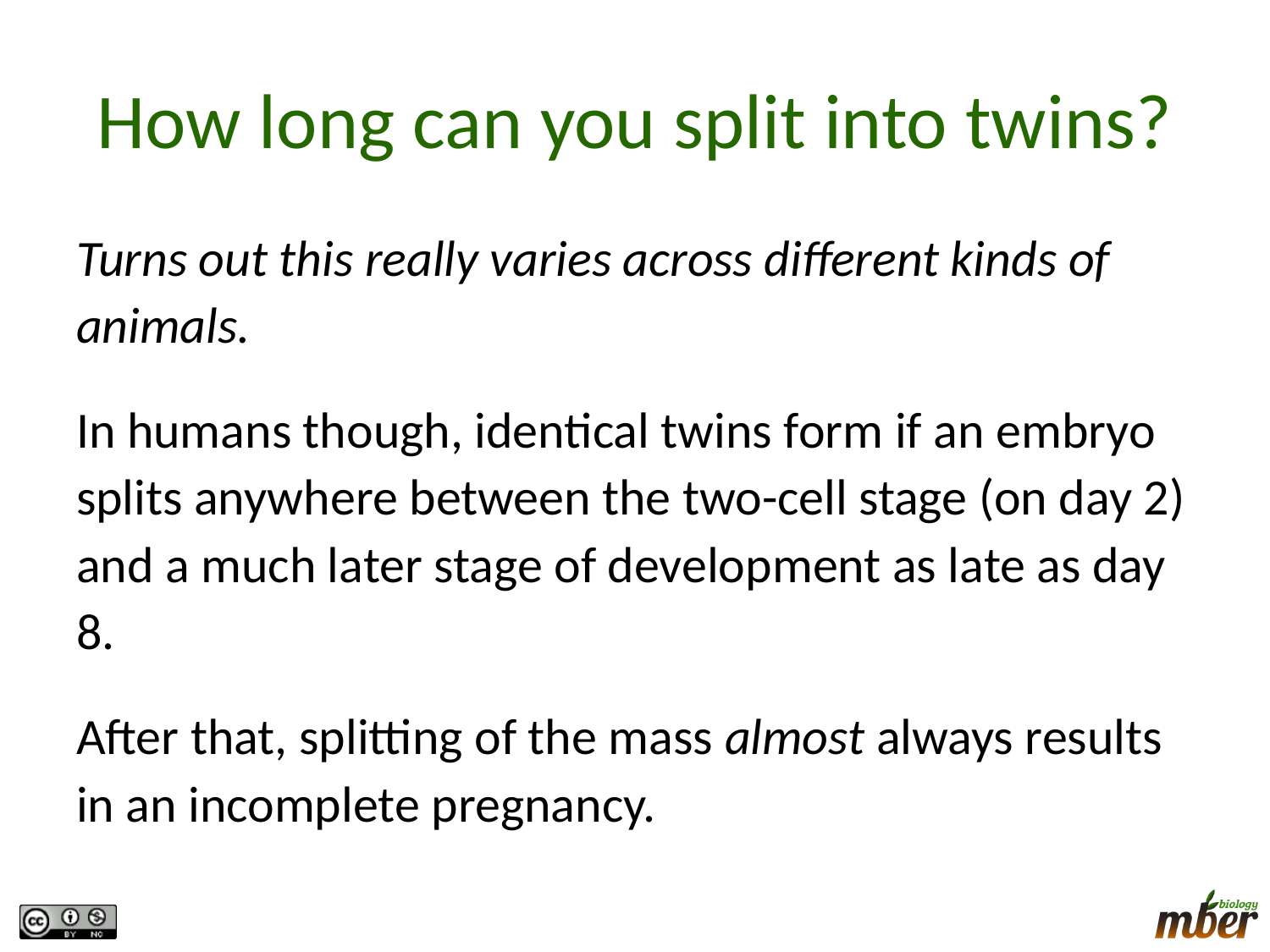

# How long can you split into twins?
Turns out this really varies across different kinds of animals.
In humans though, identical twins form if an embryo splits anywhere between the two-cell stage (on day 2) and a much later stage of development as late as day 8.
After that, splitting of the mass almost always results in an incomplete pregnancy.